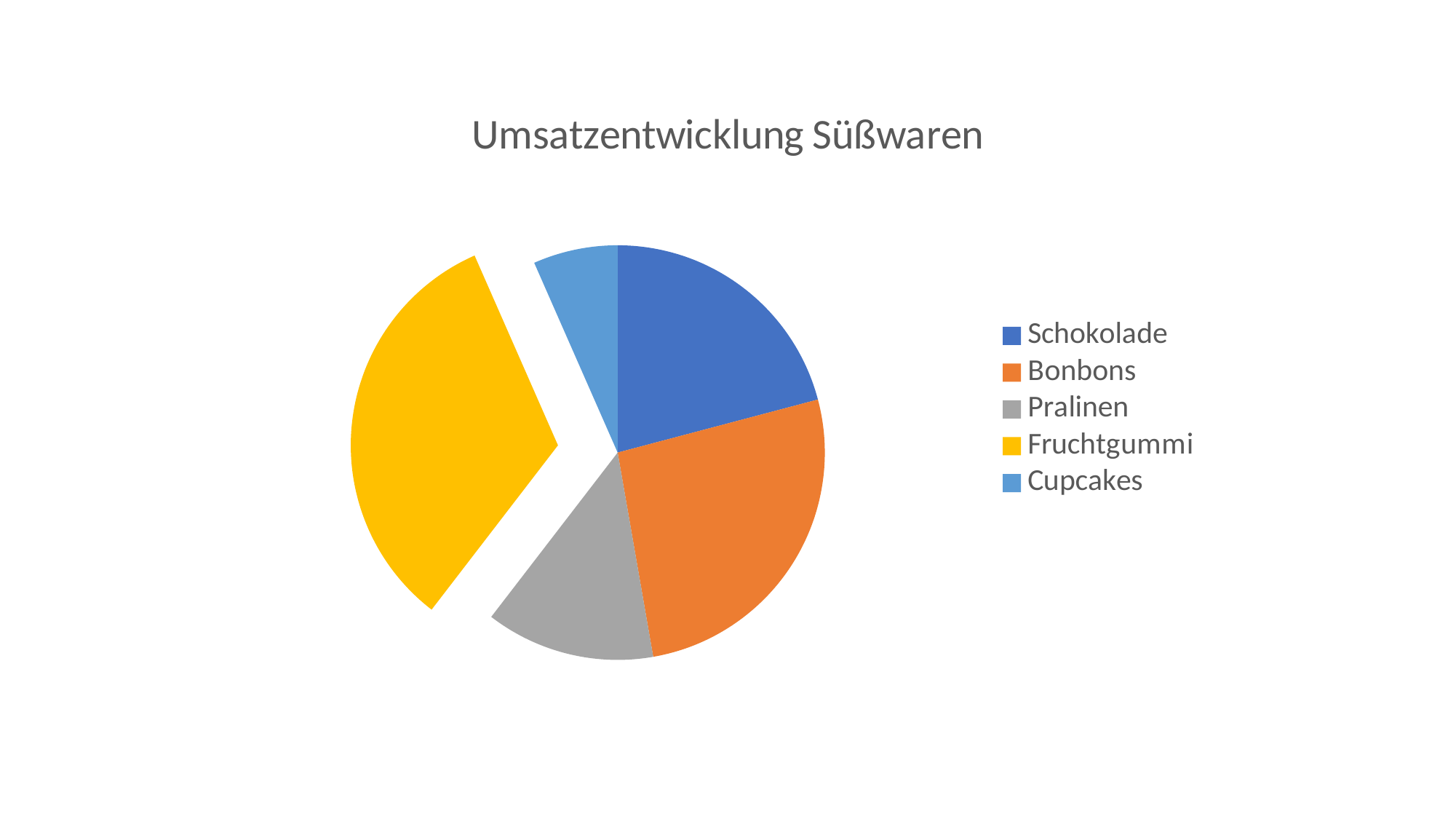

### Chart: Umsatzentwicklung Süßwaren

| Category | Januar | Februar | März |
|---|---|---|---|
| Schokolade | 95.0 | 150.0 | 180.0 |
| Bonbons | 120.0 | 130.0 | 125.0 |
| Pralinen | 60.0 | 50.0 | 45.0 |
| Fruchtgummi | 150.0 | 140.0 | 100.0 |
| Cupcakes | 30.0 | 50.0 | 80.0 |